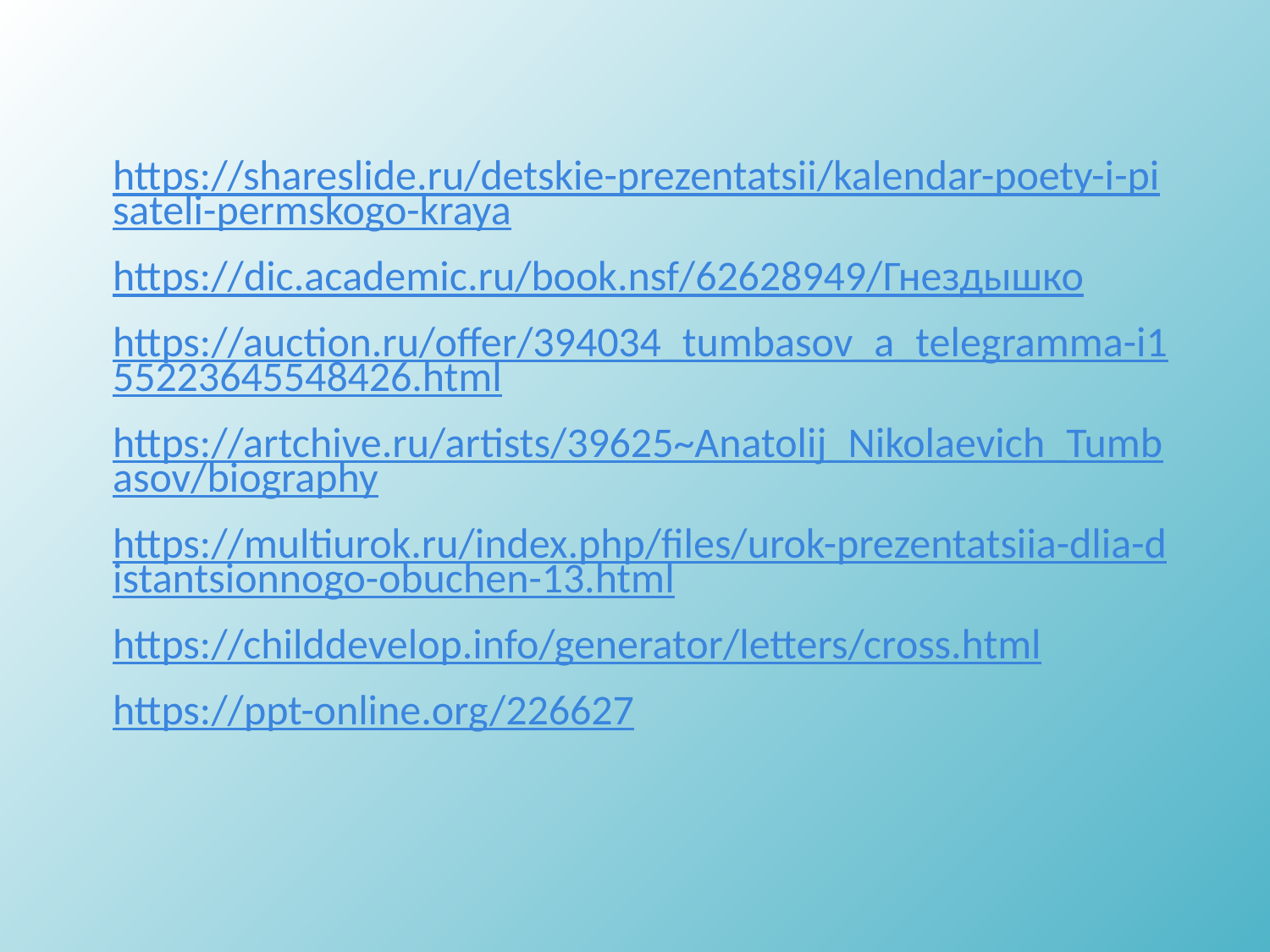

#
https://shareslide.ru/detskie-prezentatsii/kalendar-poety-i-pisateli-permskogo-kraya
https://dic.academic.ru/book.nsf/62628949/Гнездышко
https://auction.ru/offer/394034_tumbasov_a_telegramma-i155223645548426.html
https://artchive.ru/artists/39625~Anatolij_Nikolaevich_Tumbasov/biography
https://multiurok.ru/index.php/files/urok-prezentatsiia-dlia-distantsionnogo-obuchen-13.html
https://childdevelop.info/generator/letters/cross.html
https://ppt-online.org/226627